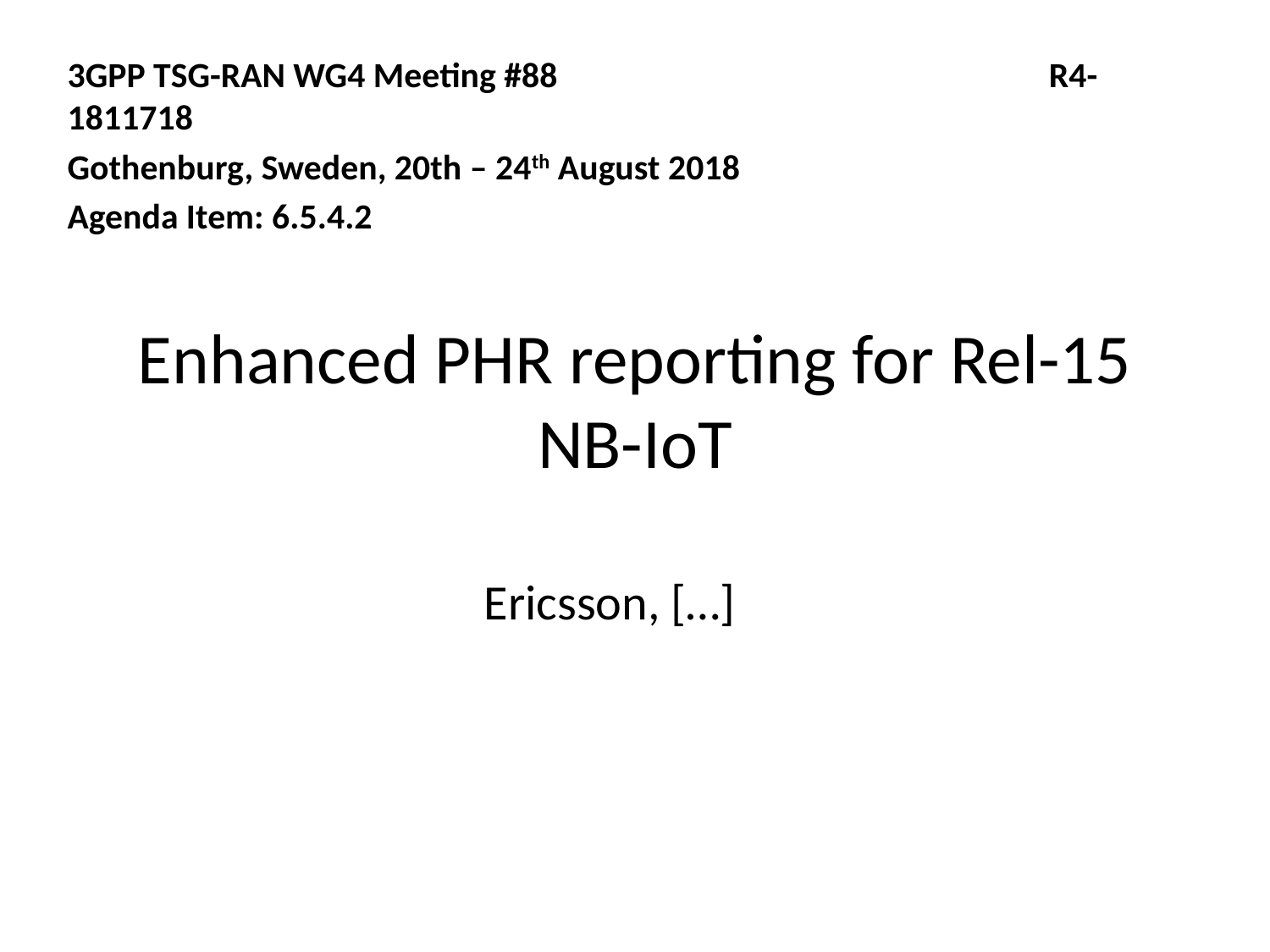

3GPP TSG-RAN WG4 Meeting #88	                                                           R4-1811718
Gothenburg, Sweden, 20th – 24th August 2018
Agenda Item: 6.5.4.2
# Enhanced PHR reporting for Rel-15 NB-IoT
Ericsson, […]